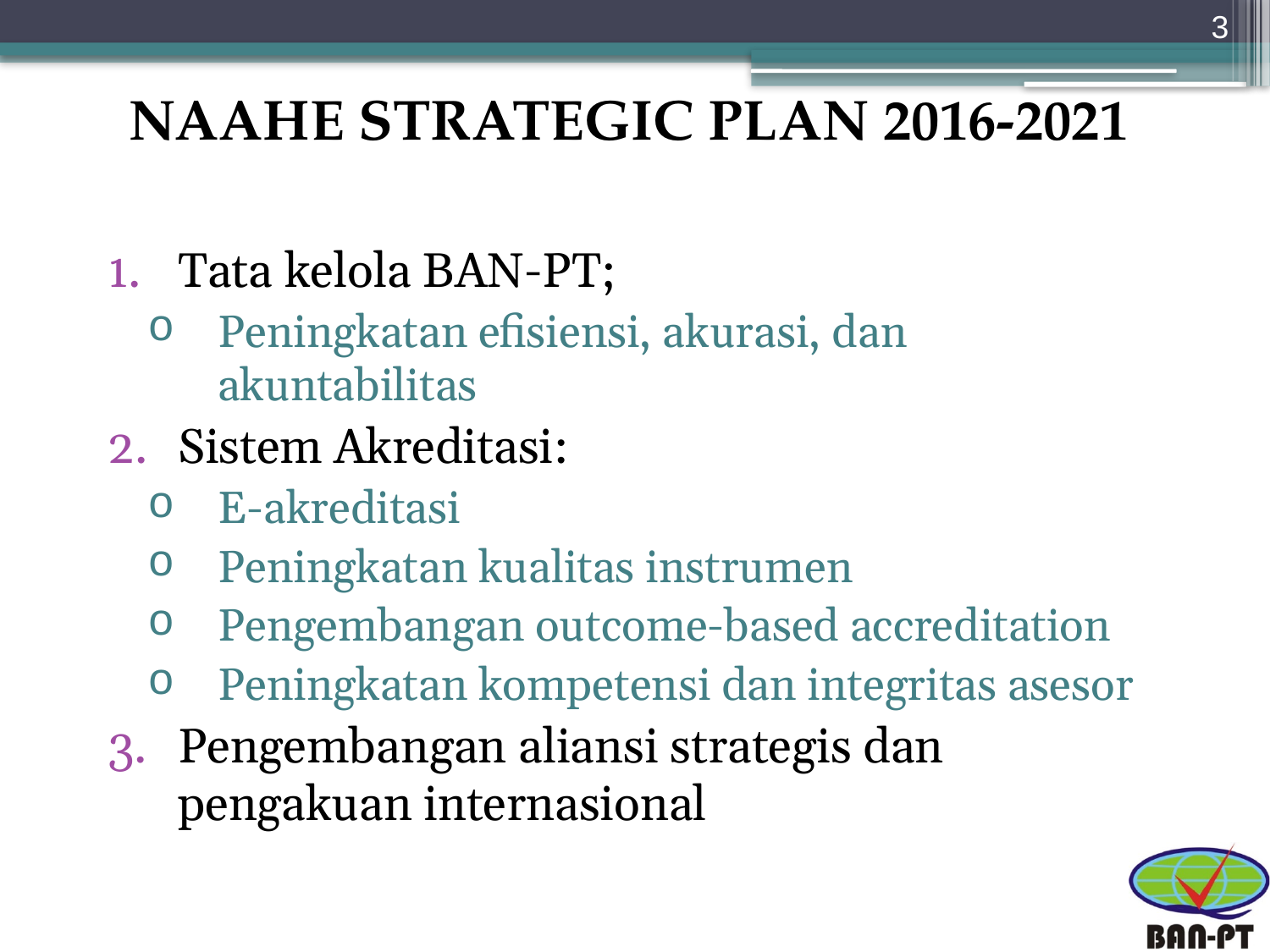

3
# NAAHE STRATEGIC PLAN 2016-2021
Tata kelola BAN-PT;
Peningkatan efisiensi, akurasi, dan akuntabilitas
Sistem Akreditasi:
E-akreditasi
Peningkatan kualitas instrumen
Pengembangan outcome-based accreditation
Peningkatan kompetensi dan integritas asesor
Pengembangan aliansi strategis dan pengakuan internasional